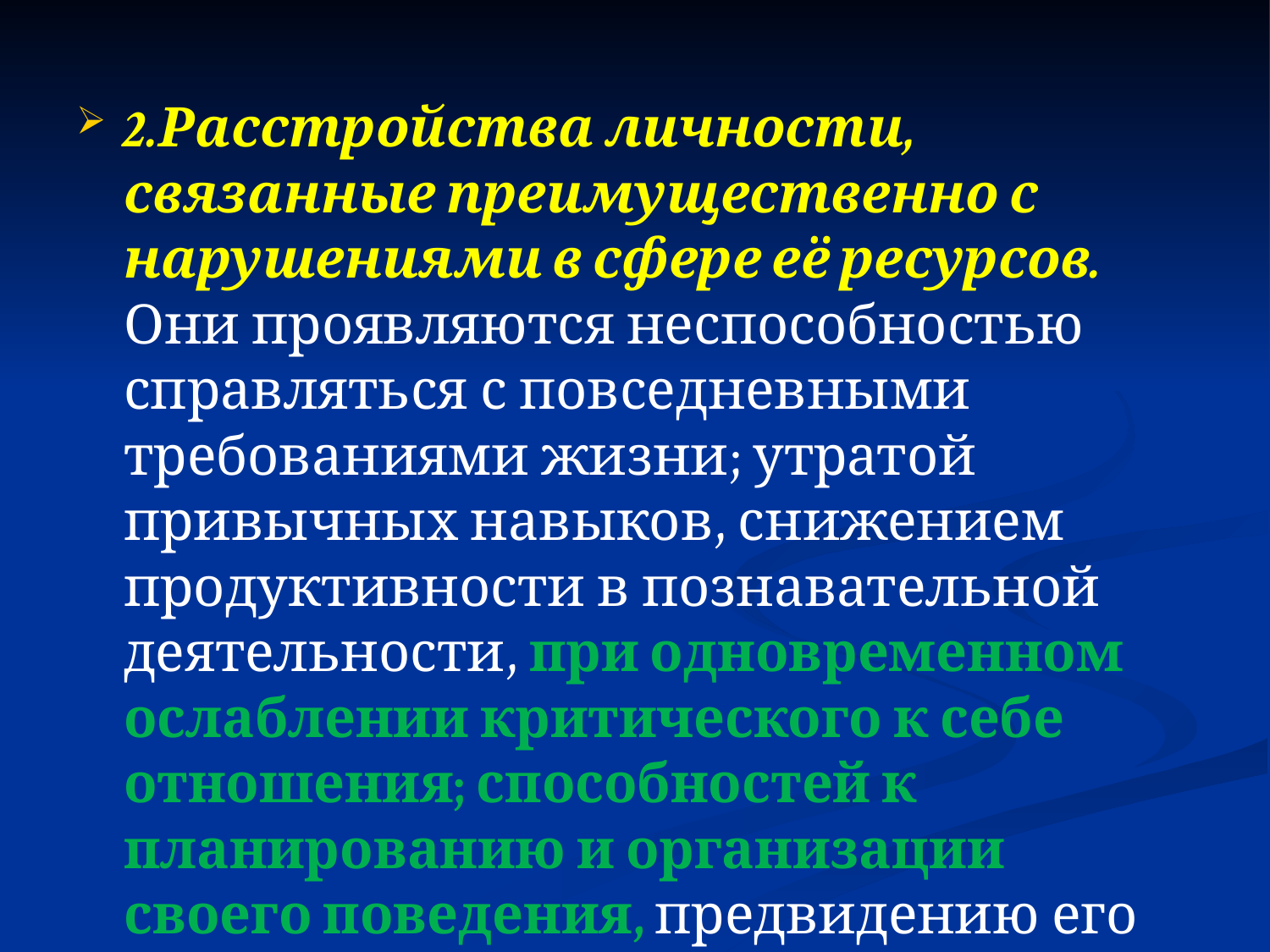

2.Расстройства личности, связанные преимущественно с нарушениями в сфере её ресурсов. Они проявляются неспособностью справляться с повседневными требованиями жизни; утратой привычных навыков, снижением продуктивности в познавательной деятельности, при одновременном ослаблении критического к себе отношения; способностей к планированию и организации своего поведения, предвидению его последствий.